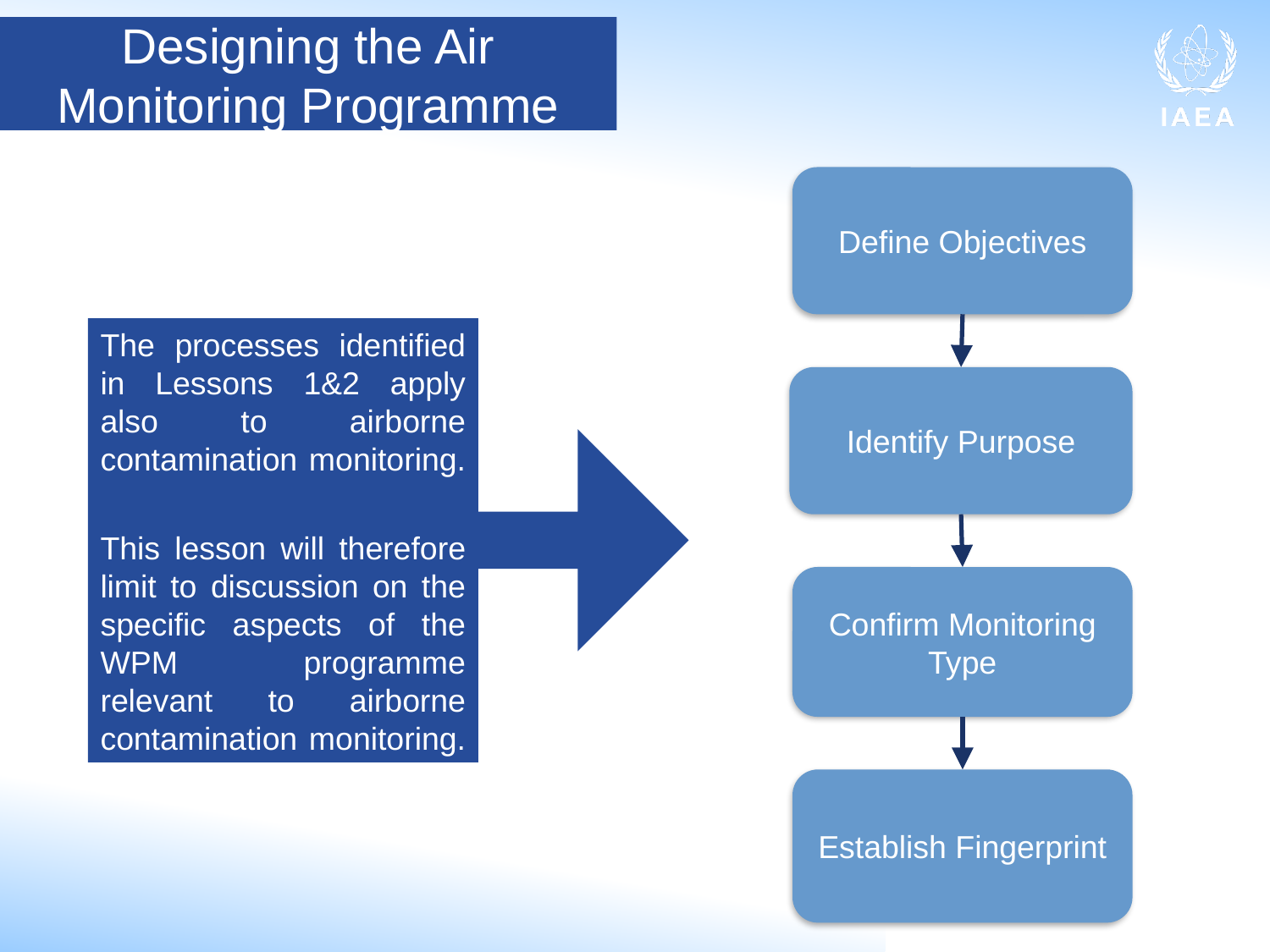

Designing the Air Monitoring Programme
Define Objectives
The processes identified in Lessons 1&2 apply also to airborne contamination monitoring.

This lesson will therefore limit to discussion on the specific aspects of the WPM programme relevant to airborne contamination monitoring.
Identify Purpose
Confirm Monitoring Type
Establish Fingerprint